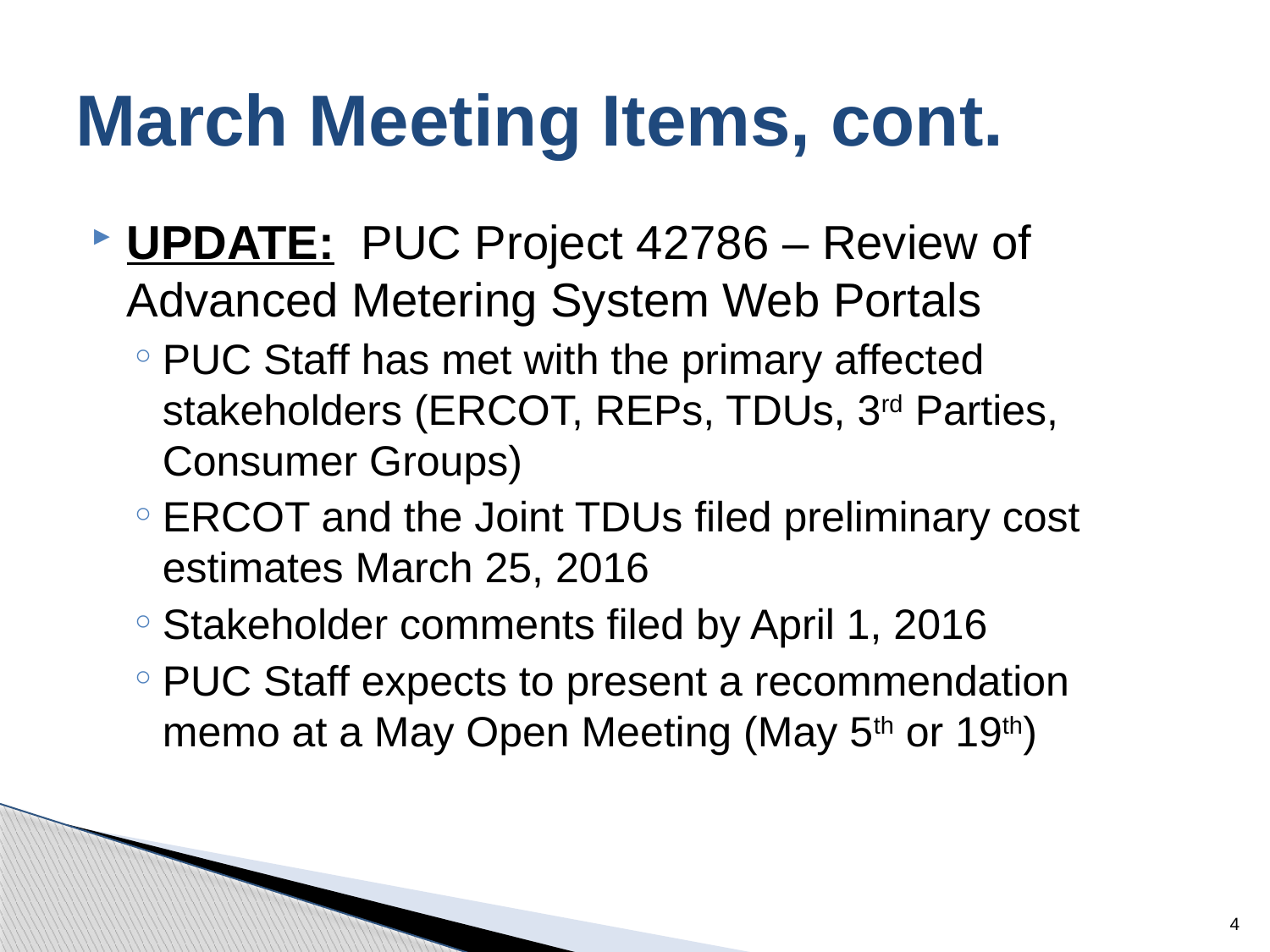

# March Meeting Items, cont.
UPDATE:  PUC Project 42786 – Review of Advanced Metering System Web Portals
PUC Staff has met with the primary affected stakeholders (ERCOT, REPs, TDUs, 3rd Parties, Consumer Groups)
ERCOT and the Joint TDUs filed preliminary cost estimates March 25, 2016
Stakeholder comments filed by April 1, 2016
PUC Staff expects to present a recommendation memo at a May Open Meeting (May 5th or 19th)
4